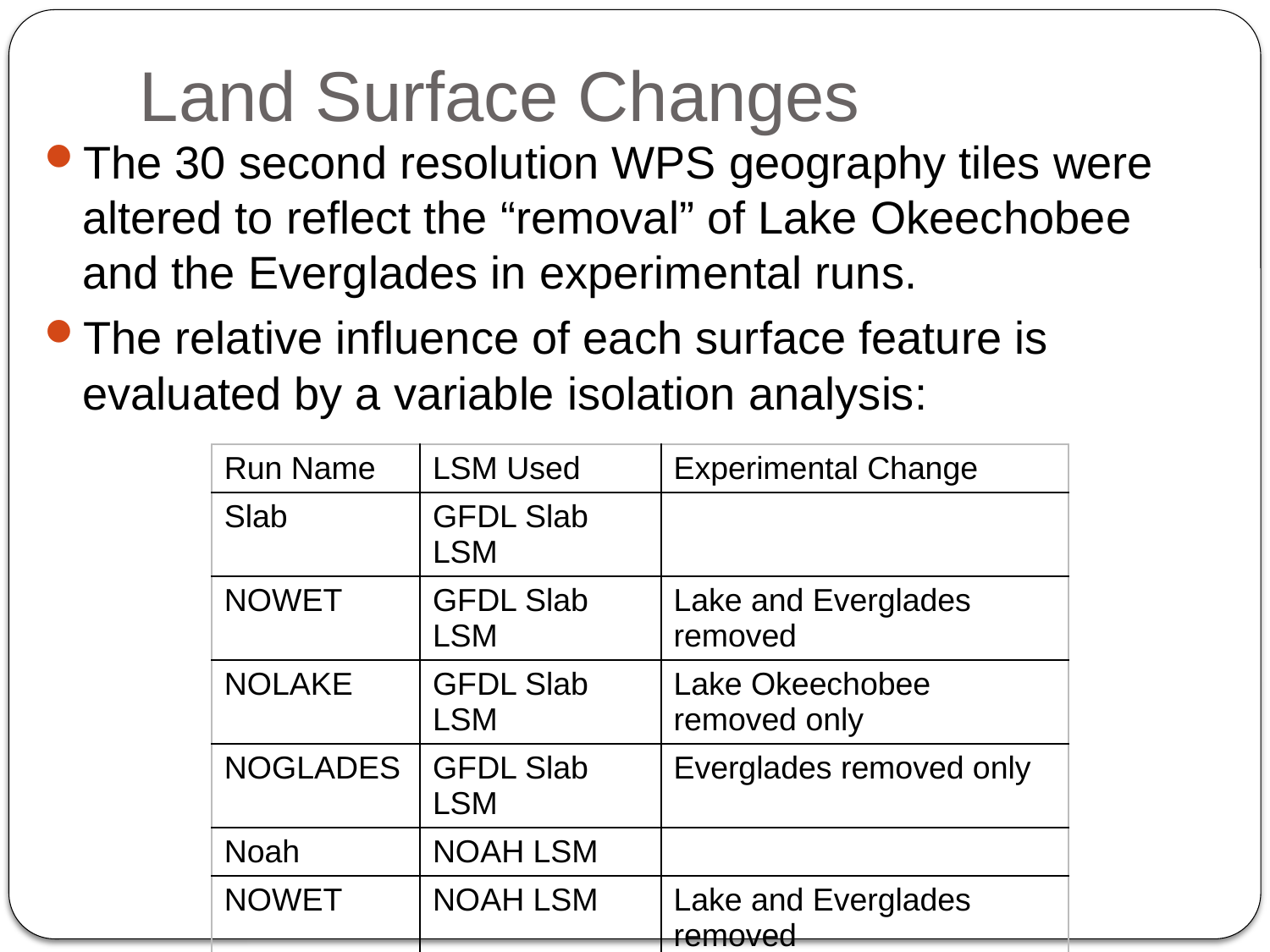

# Land Surface Changes
The 30 second resolution WPS geography tiles were altered to reflect the “removal” of Lake Okeechobee and the Everglades in experimental runs.
The relative influence of each surface feature is evaluated by a variable isolation analysis:
| Run Name | LSM Used | Experimental Change |
| --- | --- | --- |
| Slab | GFDL Slab LSM |  |
| NOWET | GFDL Slab LSM | Lake and Everglades removed |
| NOLAKE | GFDL Slab LSM | Lake Okeechobee removed only |
| NOGLADES | GFDL Slab LSM | Everglades removed only |
| Noah | NOAH LSM |  |
| NOWET | NOAH LSM | Lake and Everglades removed |
| NOLAKE | NOAH LSM | Lake Okeechobee removed only |
| NOGLADES | NOAH LSM | Everglades removed only |